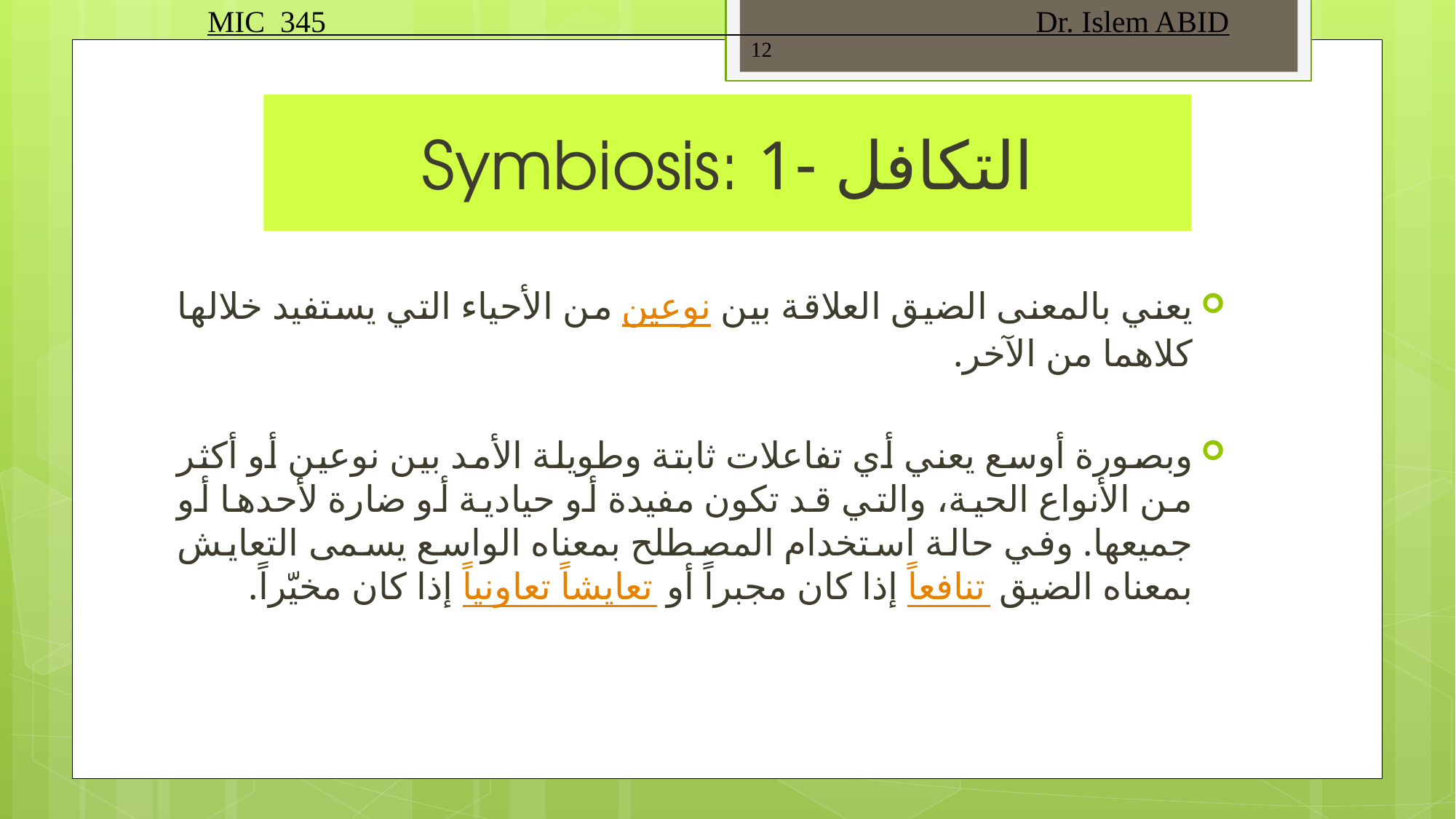

MIC  345                                                                                             Dr. Islem ABID
12
Symbiosis: التكافل -1
يعني بالمعنى الضيق العلاقة بين نوعين من الأحياء التي يستفيد خلالها كلاهما من الآخر.

وبصورة أوسع يعني أي تفاعلات ثابتة وطويلة الأمد بين نوعين أو أكثر من الأنواع الحية، والتي قد تكون مفيدة أو حيادية أو ضارة لأحدها أو جميعها. وفي حالة استخدام المصطلح بمعناه الواسع يسمى التعايش بمعناه الضيق تنافعاً إذا كان مجبراً أو تعايشاً تعاونياً إذا كان مخيّراً.